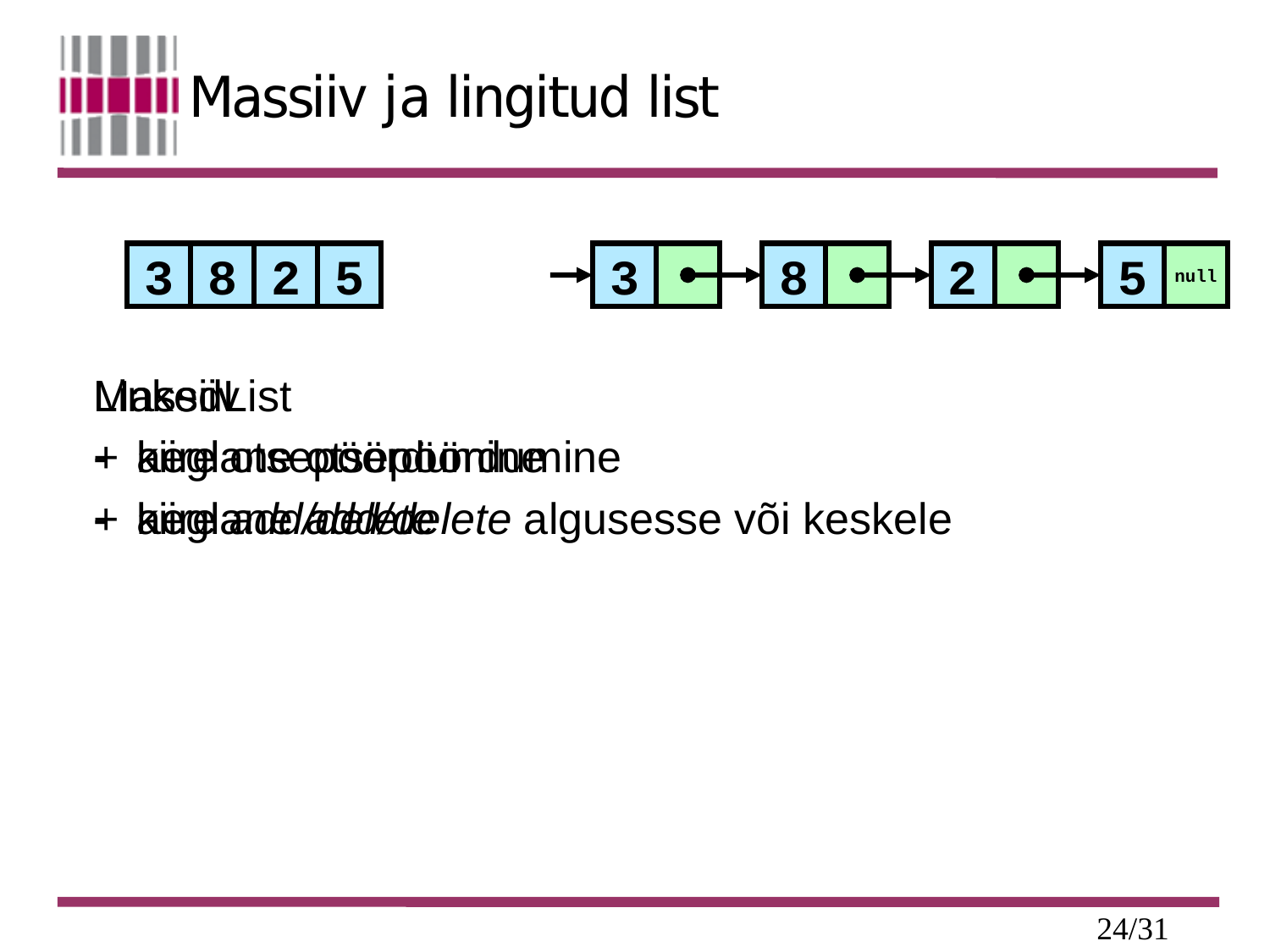

# Massiiv ja lingitud list

Massiiv
+	kiire otsepöördumine
-	aeglane add/delete algusesse või keskele

LinkedList
-	aeglane otsepöördumine
+	kiire add/delete
3
8
2
5
3

8

2

5
null